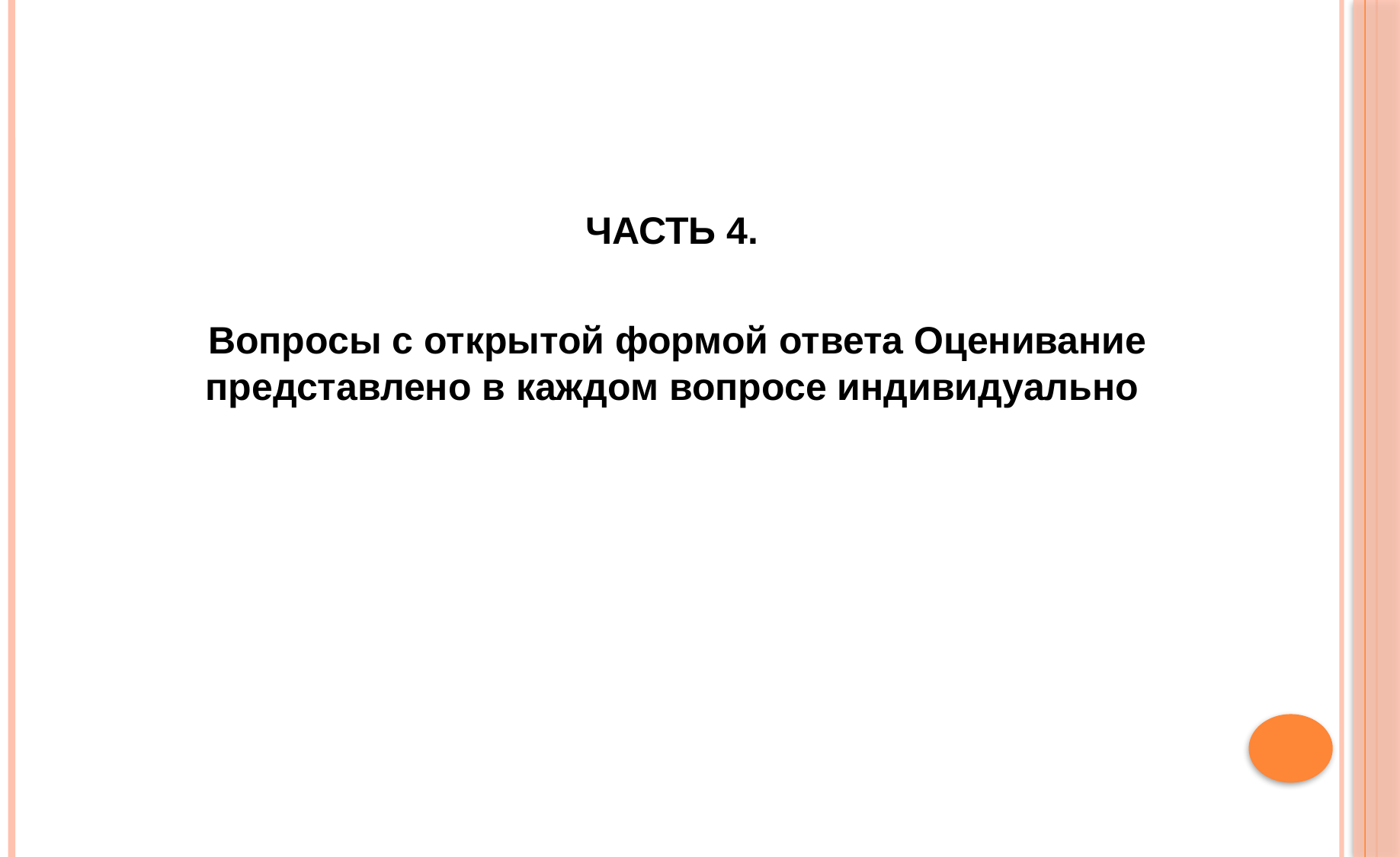

ЧАСТЬ 4.

Вопросы с открытой формой ответа Оценивание представлено в каждом вопросе индивидуально